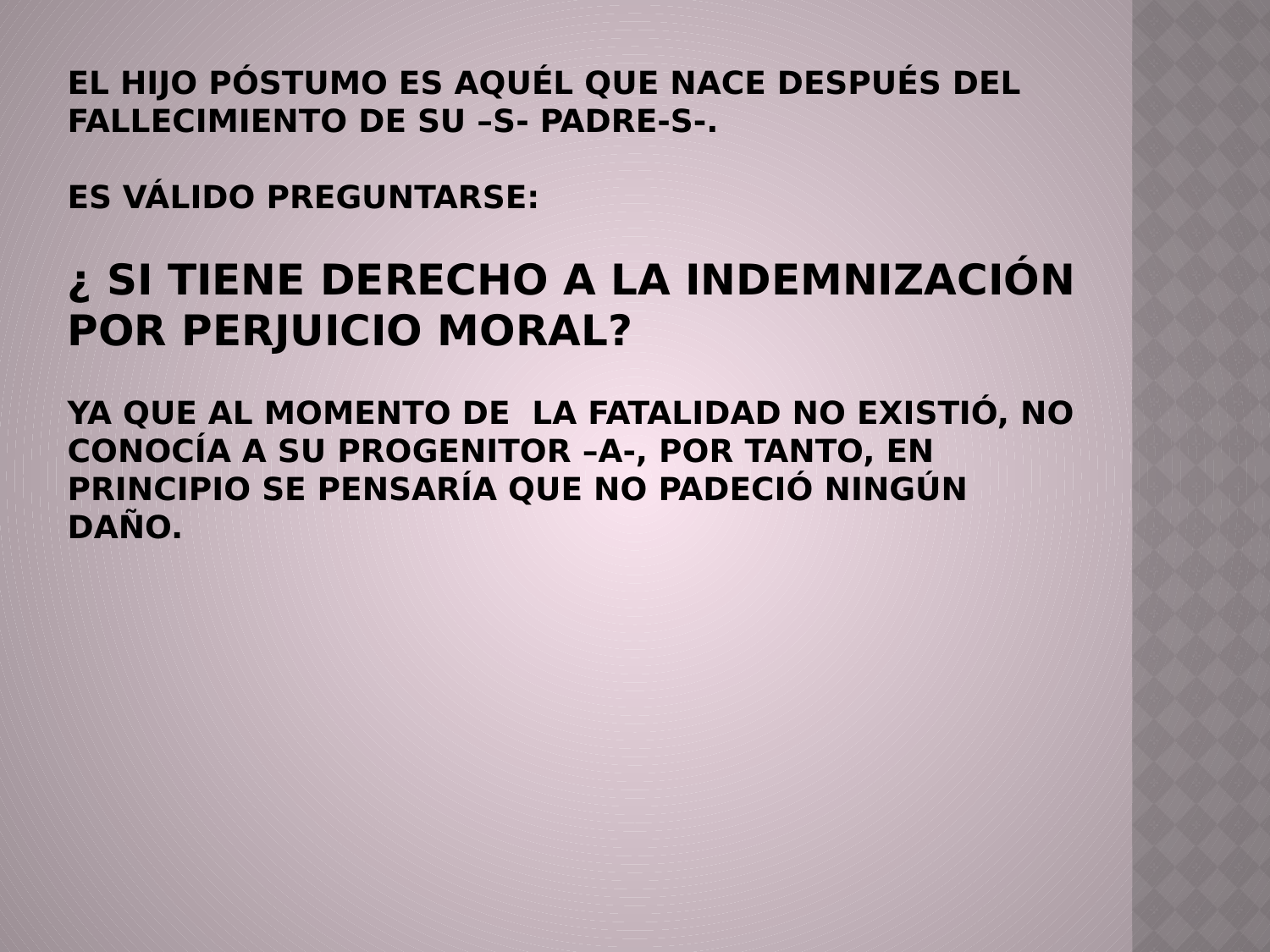

EL HIJO PÓSTUMO ES AQUÉL QUE NACE DESPUÉS DEL FALLECIMIENTO DE SU –S- PADRE-S-.

ES VÁLIDO PREGUNTARSE:

¿ SI TIENE DERECHO A LA INDEMNIZACIÓN POR PERJUICIO MORAL?

YA QUE AL MOMENTO DE  LA FATALIDAD NO EXISTIÓ, NO CONOCÍA A SU PROGENITOR –A-, POR TANTO, EN PRINCIPIO SE PENSARÍA QUE NO PADECIÓ NINGÚN DAÑO.